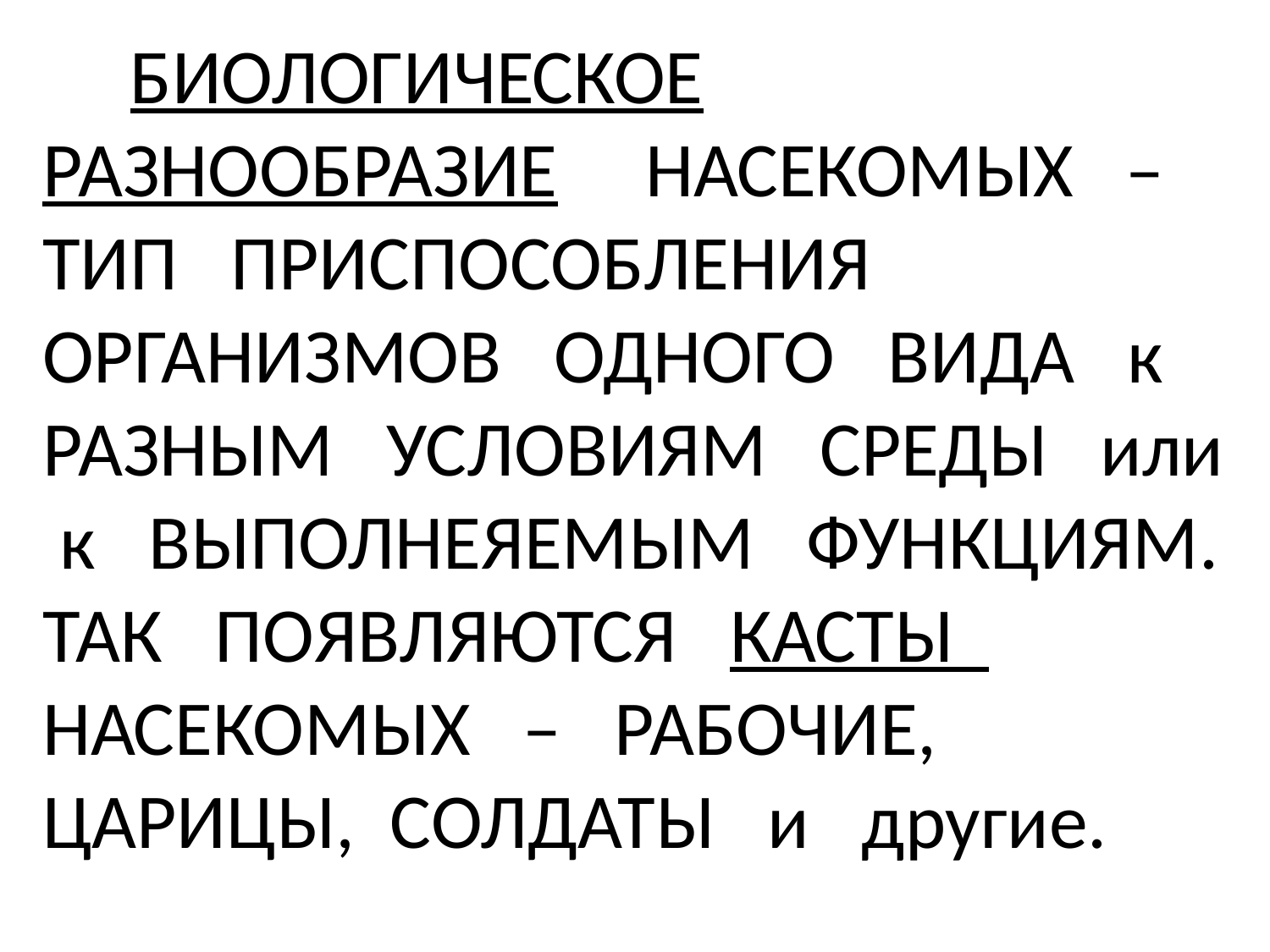

# БИОЛОГИЧЕСКОЕ РАЗНООБРАЗИЕ     НАСЕКОМЫХ   –ТИП   ПРИСПОСОБЛЕНИЯ ОРГАНИЗМОВ   ОДНОГО   ВИДА   к    РАЗНЫМ   УСЛОВИЯМ   СРЕДЫ   или  к   ВЫПОЛНЕЯЕМЫМ   ФУНКЦИЯМ. ТАК   ПОЯВЛЯЮТСЯ   КАСТЫ   НАСЕКОМЫХ   –   РАБОЧИЕ, ЦАРИЦЫ,  СОЛДАТЫ   и   другие.